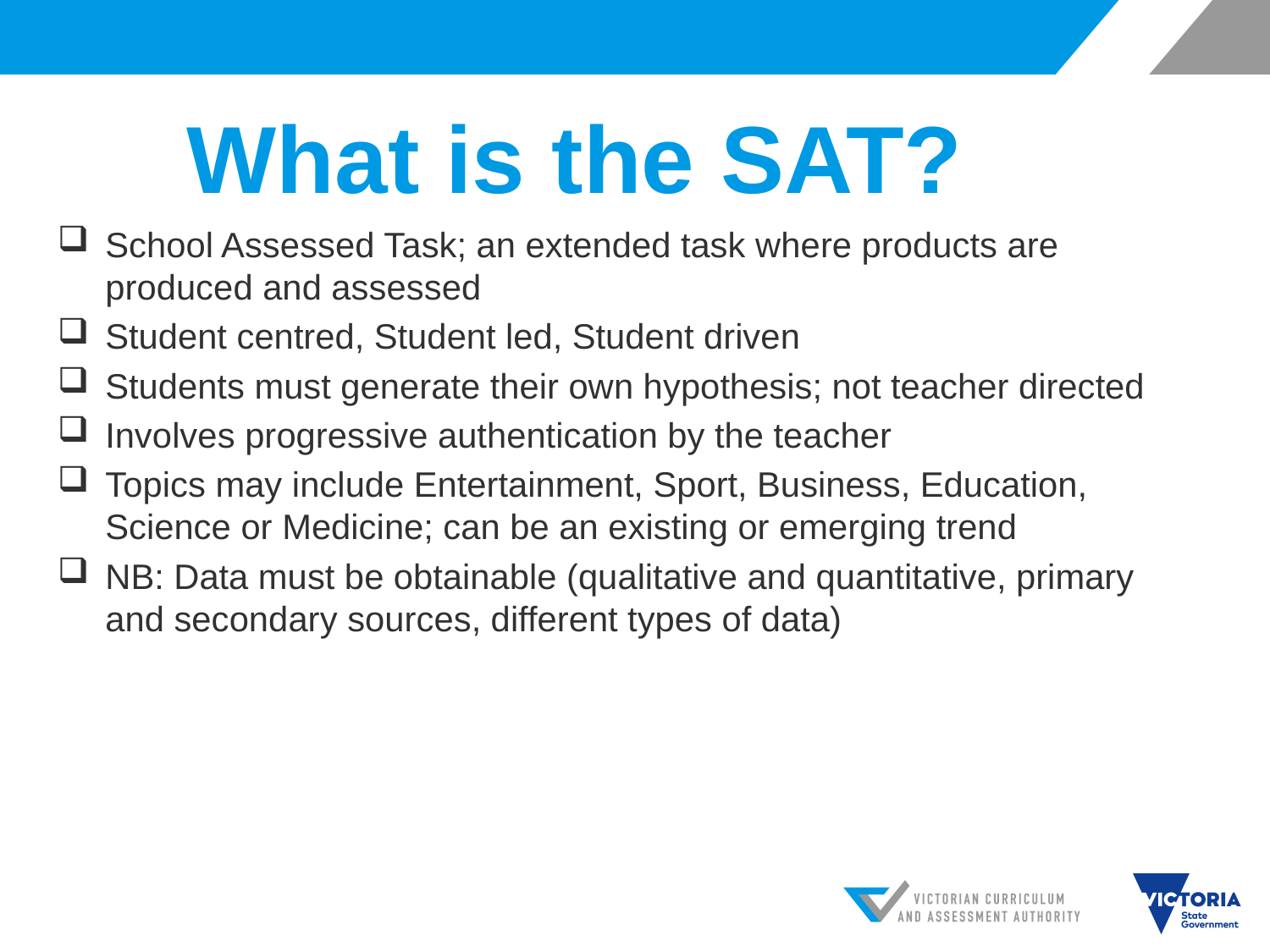

# What is the SAT?
School Assessed Task; an extended task where products are produced and assessed
Student centred, Student led, Student driven
Students must generate their own hypothesis; not teacher directed
Involves progressive authentication by the teacher
Topics may include Entertainment, Sport, Business, Education, Science or Medicine; can be an existing or emerging trend
NB: Data must be obtainable (qualitative and quantitative, primary and secondary sources, different types of data)